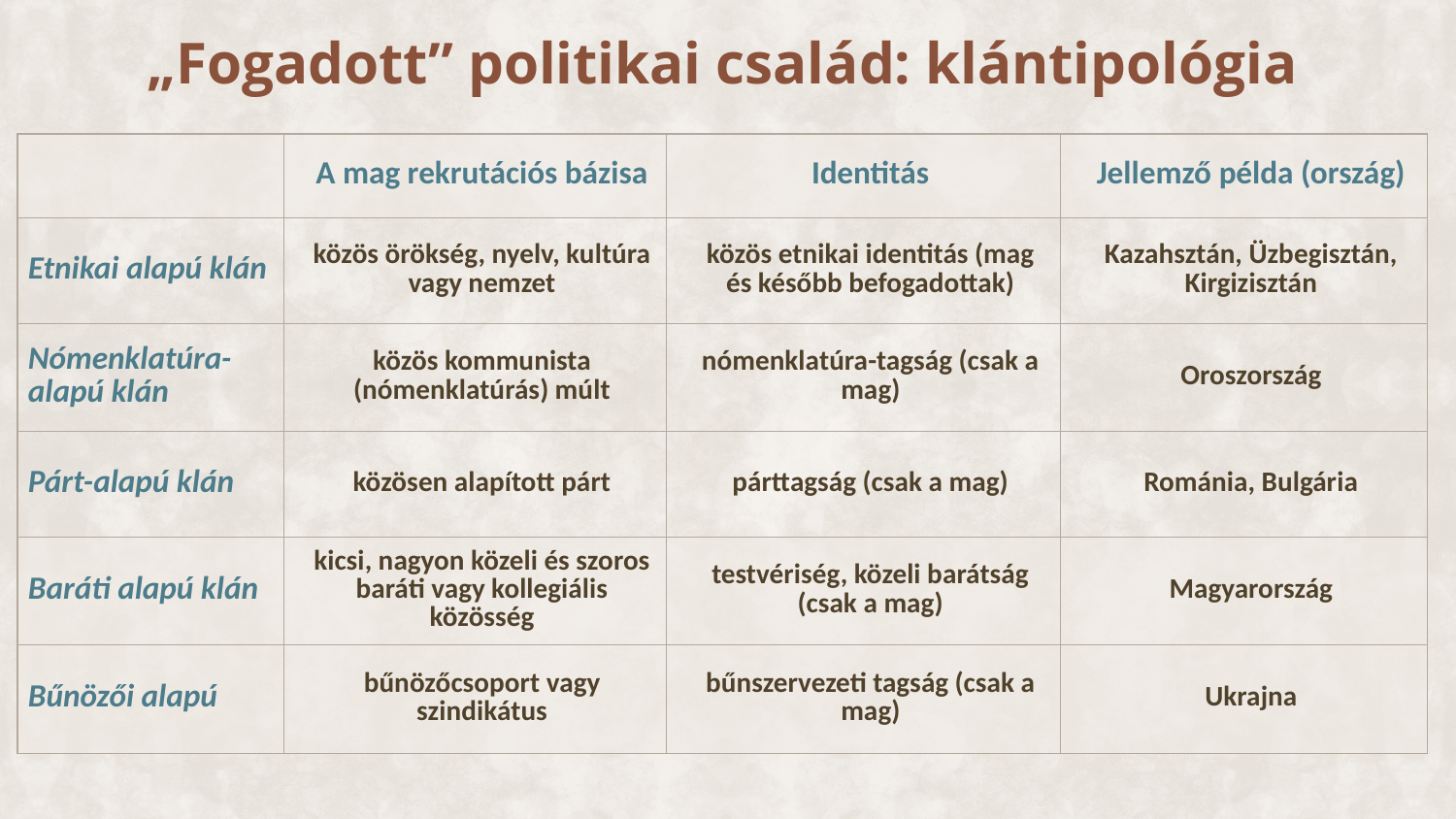

# „Fogadott” politikai család: klántipológia
|  | A mag rekrutációs bázisa | Identitás | Jellemző példa (ország) |
| --- | --- | --- | --- |
| Etnikai alapú klán | közös örökség, nyelv, kultúra vagy nemzet | közös etnikai identitás (mag és később befogadottak) | Kazahsztán, Üzbegisztán, Kirgizisztán |
| Nómenklatúra-alapú klán | közös kommunista (nómenklatúrás) múlt | nómenklatúra-tagság (csak a mag) | Oroszország |
| Párt-alapú klán | közösen alapított párt | párttagság (csak a mag) | Románia, Bulgária |
| Baráti alapú klán | kicsi, nagyon közeli és szoros baráti vagy kollegiális közösség | testvériség, közeli barátság (csak a mag) | Magyarország |
| Bűnözői alapú | bűnözőcsoport vagy szindikátus | bűnszervezeti tagság (csak a mag) | Ukrajna |